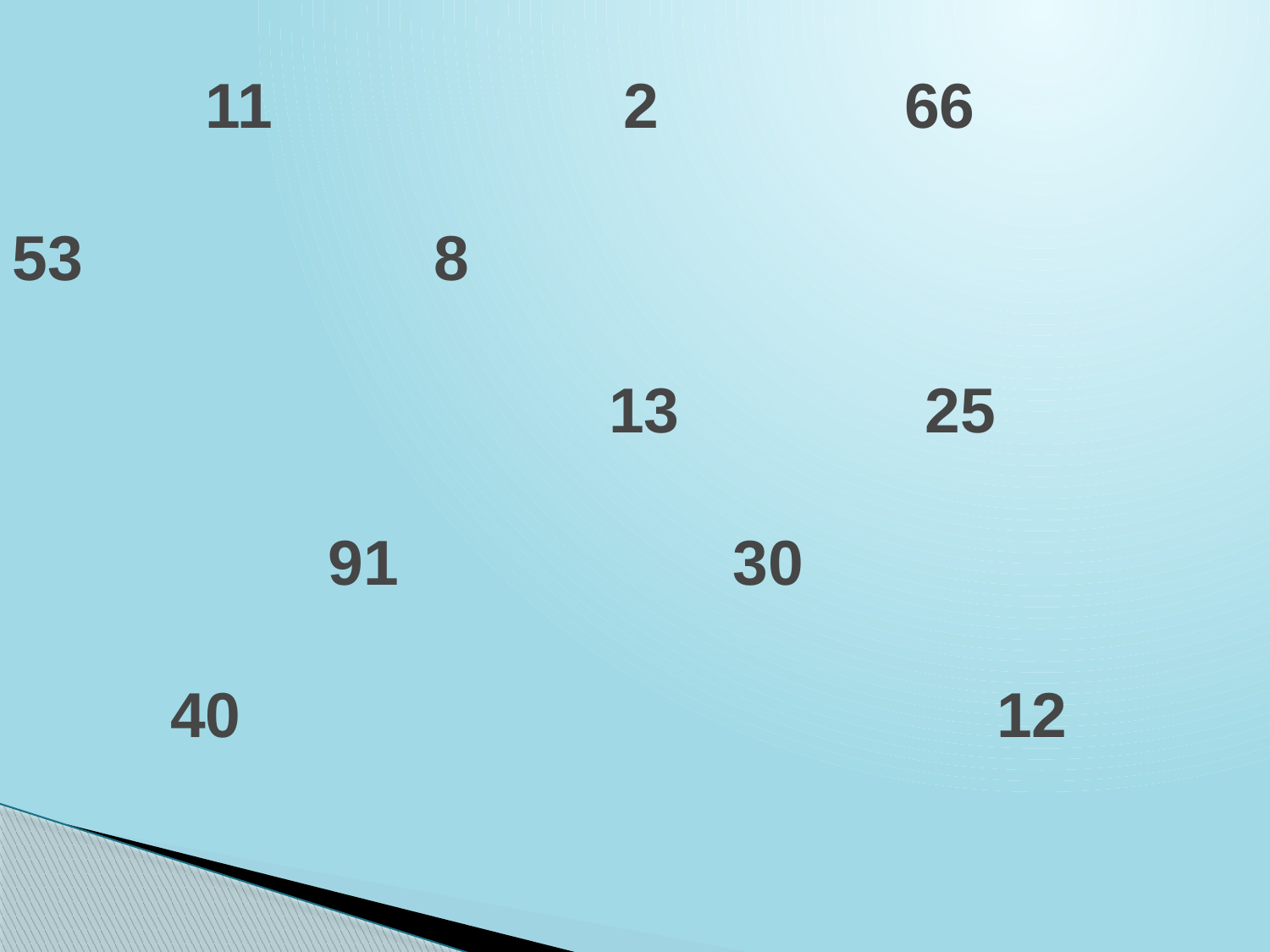

# 11                    2              66 53                    8 13              25 91                   30 40                                           12